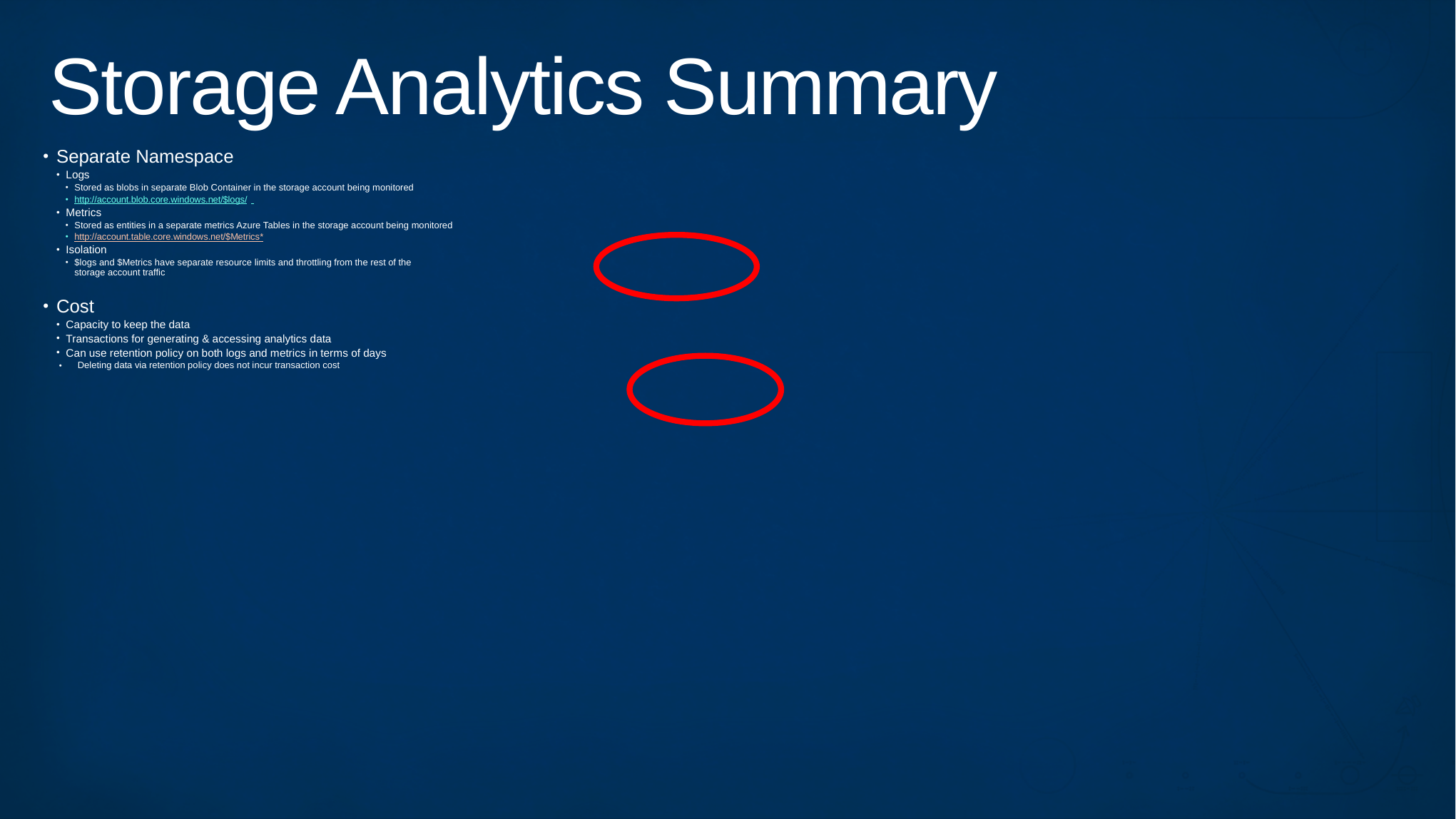

# Storage Analytics Summary
Separate Namespace
Logs
Stored as blobs in separate Blob Container in the storage account being monitored
http://account.blob.core.windows.net/$logs/
Metrics
Stored as entities in a separate metrics Azure Tables in the storage account being monitored
http://account.table.core.windows.net/$Metrics*
Isolation
$logs and $Metrics have separate resource limits and throttling from the rest of the
storage account traffic

Cost
Capacity to keep the data
Transactions for generating & accessing analytics data
Can use retention policy on both logs and metrics in terms of days
Deleting data via retention policy does not incur transaction cost